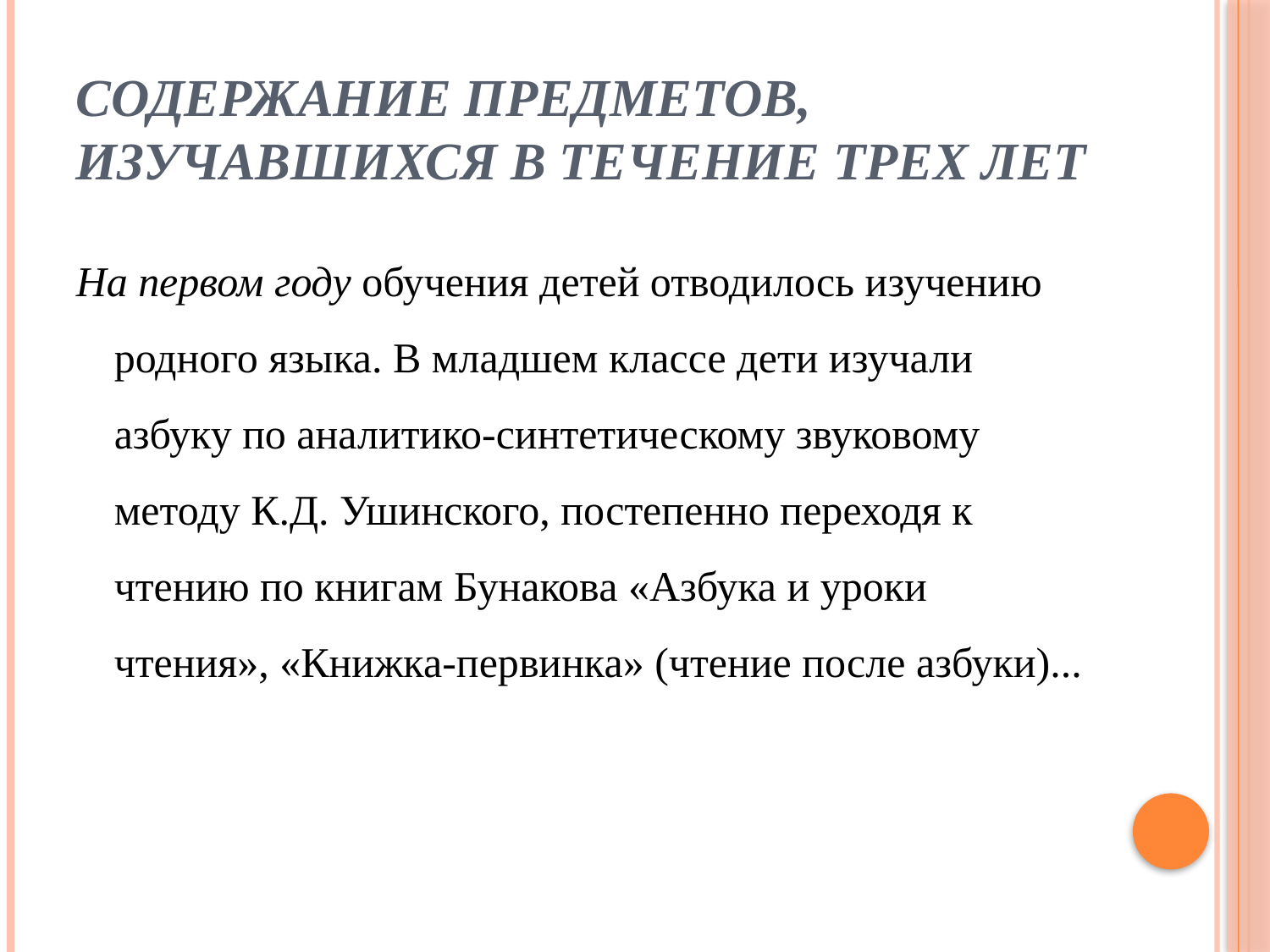

# Содержание предметов, изучавшихся в течение трех лет
На первом году обучения детей отводилось изучению родного языка. В младшем классе дети изучали азбуку по аналитико-синтетическому звуковому методу К.Д. Ушинского, постепенно переходя к чтению по книгам Бунакова «Азбука и уроки чтения», «Книжка-первинка» (чтение после азбуки)...